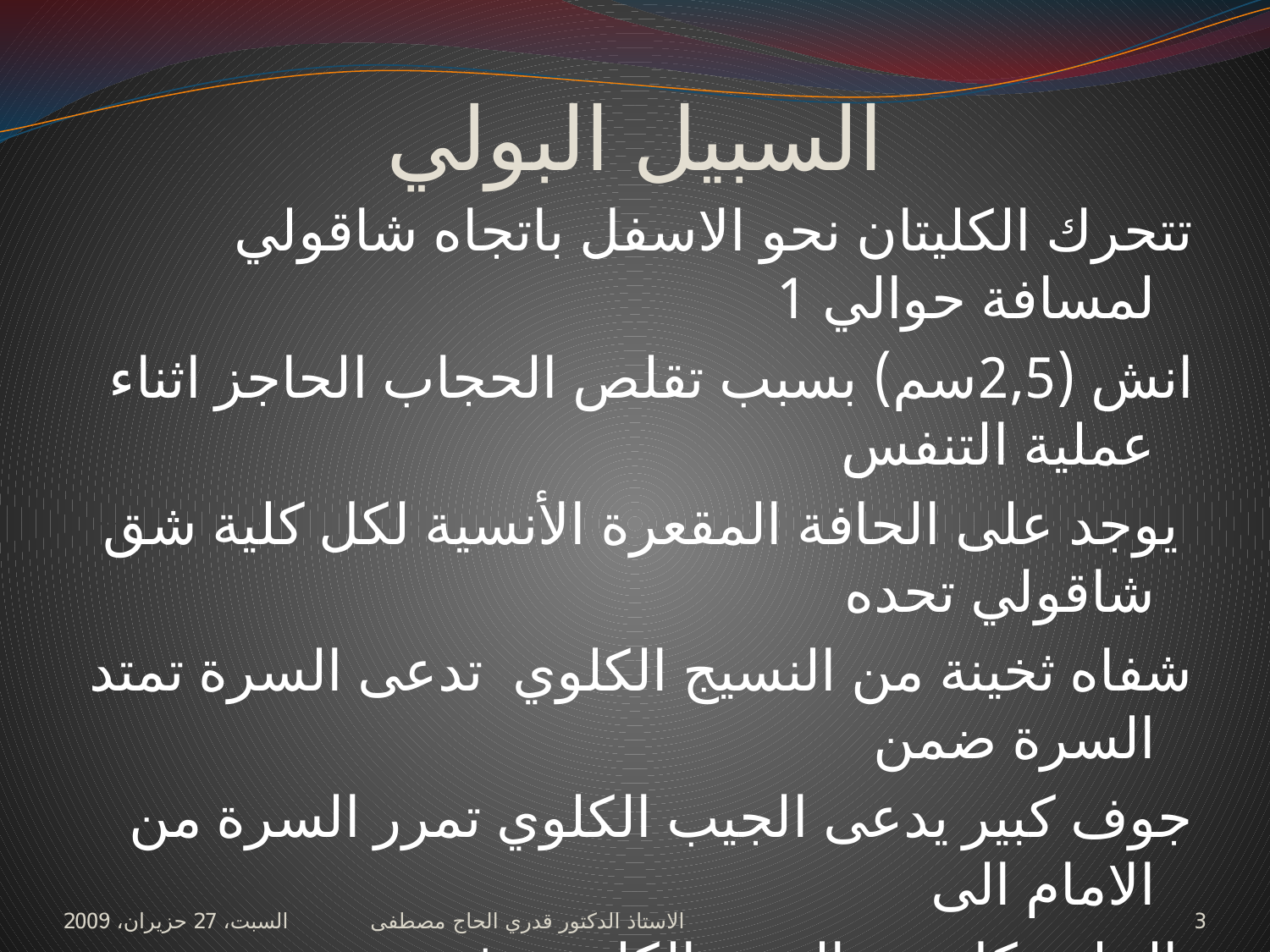

# السبيل البولي
تتحرك الكليتان نحو الاسفل باتجاه شاقولي لمسافة حوالي 1
انش (2,5سم) بسبب تقلص الحجاب الحاجز اثناء عملية التنفس
 يوجد على الحافة المقعرة الأنسية لكل كلية شق شاقولي تحده
شفاه ثخينة من النسيج الكلوي  تدعى السرة تمتد السرة ضمن
جوف كبير يدعى الجيب الكلوي تمرر السرة من الامام الى
 الخلف كل من الوريد الكلوي وفرعين من الشريان الكلوي
والحالب والفرع الثالث من الشريان الكلوي(  ( V.A.U.A كما
 يمر من خلال السرة أيضا أوعية لمفية وأليافا ودية
السبت، 27 حزيران، 2009
الاستاذ الدكتور قدري الحاج مصطفى
3